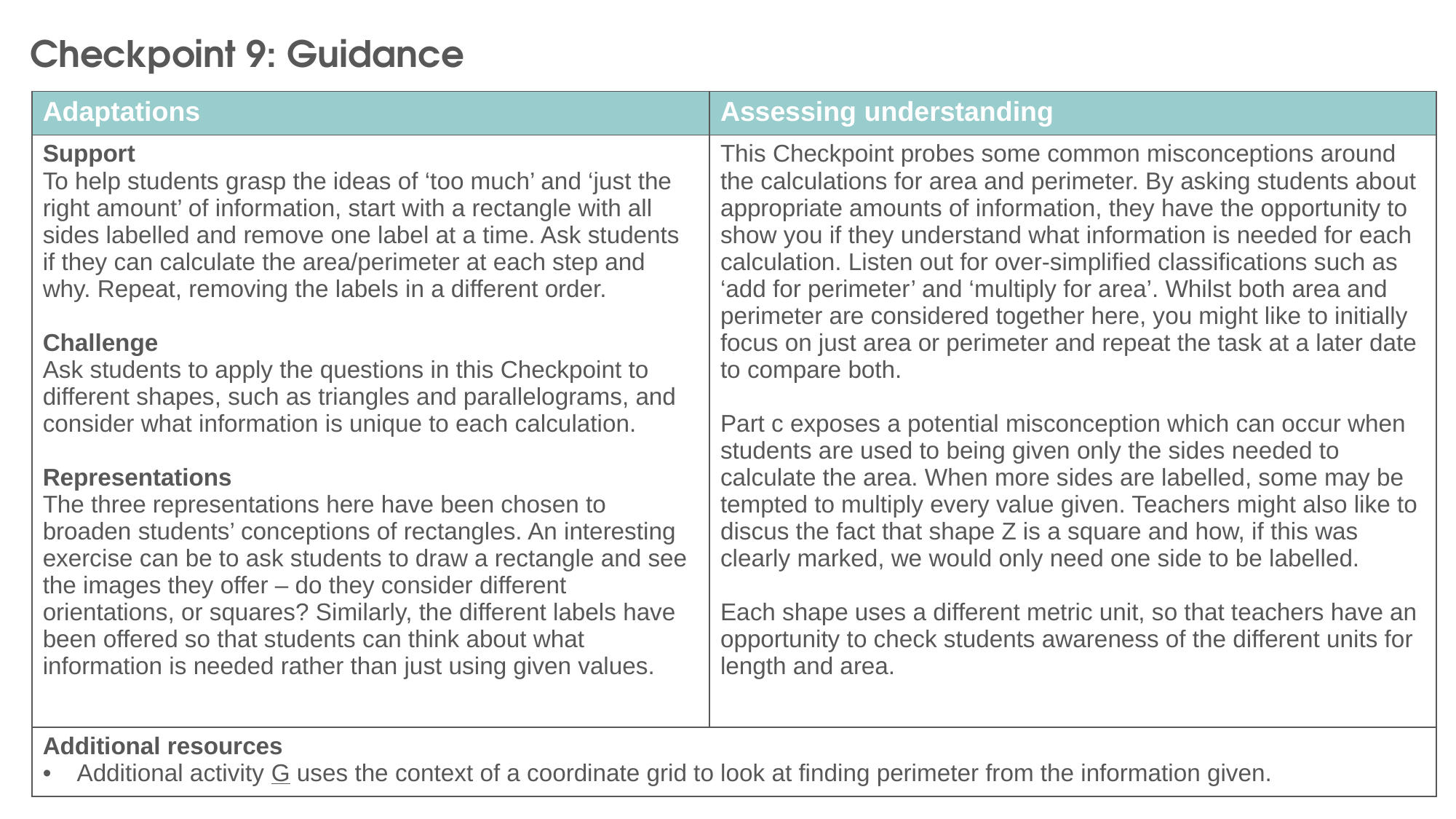

Checkpoint 9: Guidance
| Adaptations | Assessing understanding |
| --- | --- |
| Support To help students grasp the ideas of ‘too much’ and ‘just the right amount’ of information, start with a rectangle with all sides labelled and remove one label at a time. Ask students if they can calculate the area/perimeter at each step and why. Repeat, removing the labels in a different order. Challenge Ask students to apply the questions in this Checkpoint to different shapes, such as triangles and parallelograms, and consider what information is unique to each calculation. Representations The three representations here have been chosen to broaden students’ conceptions of rectangles. An interesting exercise can be to ask students to draw a rectangle and see the images they offer – do they consider different orientations, or squares? Similarly, the different labels have been offered so that students can think about what information is needed rather than just using given values. | This Checkpoint probes some common misconceptions around the calculations for area and perimeter. By asking students about appropriate amounts of information, they have the opportunity to show you if they understand what information is needed for each calculation. Listen out for over-simplified classifications such as ‘add for perimeter’ and ‘multiply for area’. Whilst both area and perimeter are considered together here, you might like to initially focus on just area or perimeter and repeat the task at a later date to compare both. Part c exposes a potential misconception which can occur when students are used to being given only the sides needed to calculate the area. When more sides are labelled, some may be tempted to multiply every value given. Teachers might also like to discus the fact that shape Z is a square and how, if this was clearly marked, we would only need one side to be labelled. Each shape uses a different metric unit, so that teachers have an opportunity to check students awareness of the different units for length and area. |
| Additional resources Additional activity G uses the context of a coordinate grid to look at finding perimeter from the information given. |  |